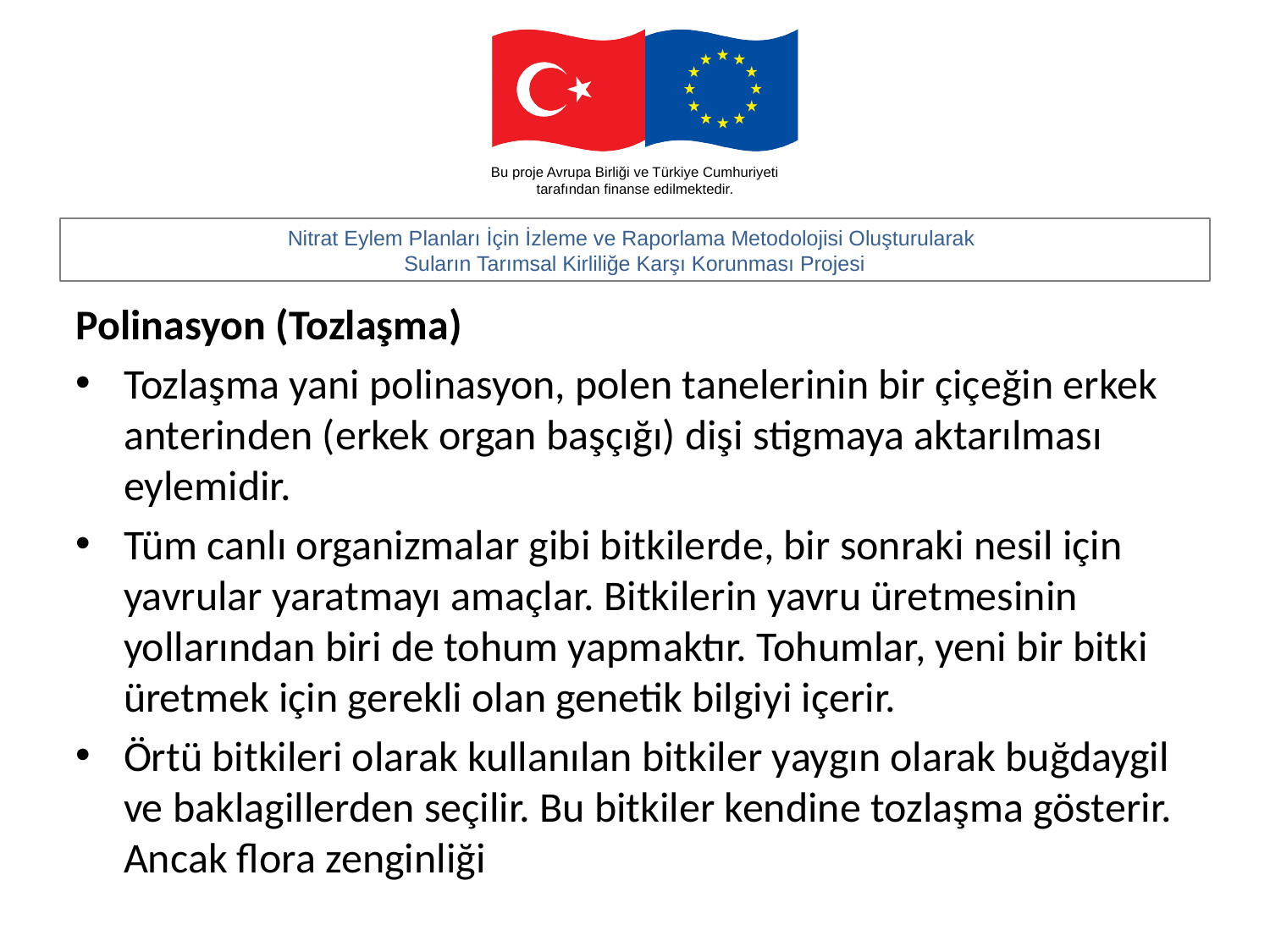

#
Polinasyon (Tozlaşma)
Tozlaşma yani polinasyon, polen tanelerinin bir çiçeğin erkek anterinden (erkek organ başçığı) dişi stigmaya aktarılması eylemidir.
Tüm canlı organizmalar gibi bitkilerde, bir sonraki nesil için yavrular yaratmayı amaçlar. Bitkilerin yavru üretmesinin yollarından biri de tohum yapmaktır. Tohumlar, yeni bir bitki üretmek için gerekli olan genetik bilgiyi içerir.
Örtü bitkileri olarak kullanılan bitkiler yaygın olarak buğdaygil ve baklagillerden seçilir. Bu bitkiler kendine tozlaşma gösterir. Ancak flora zenginliği